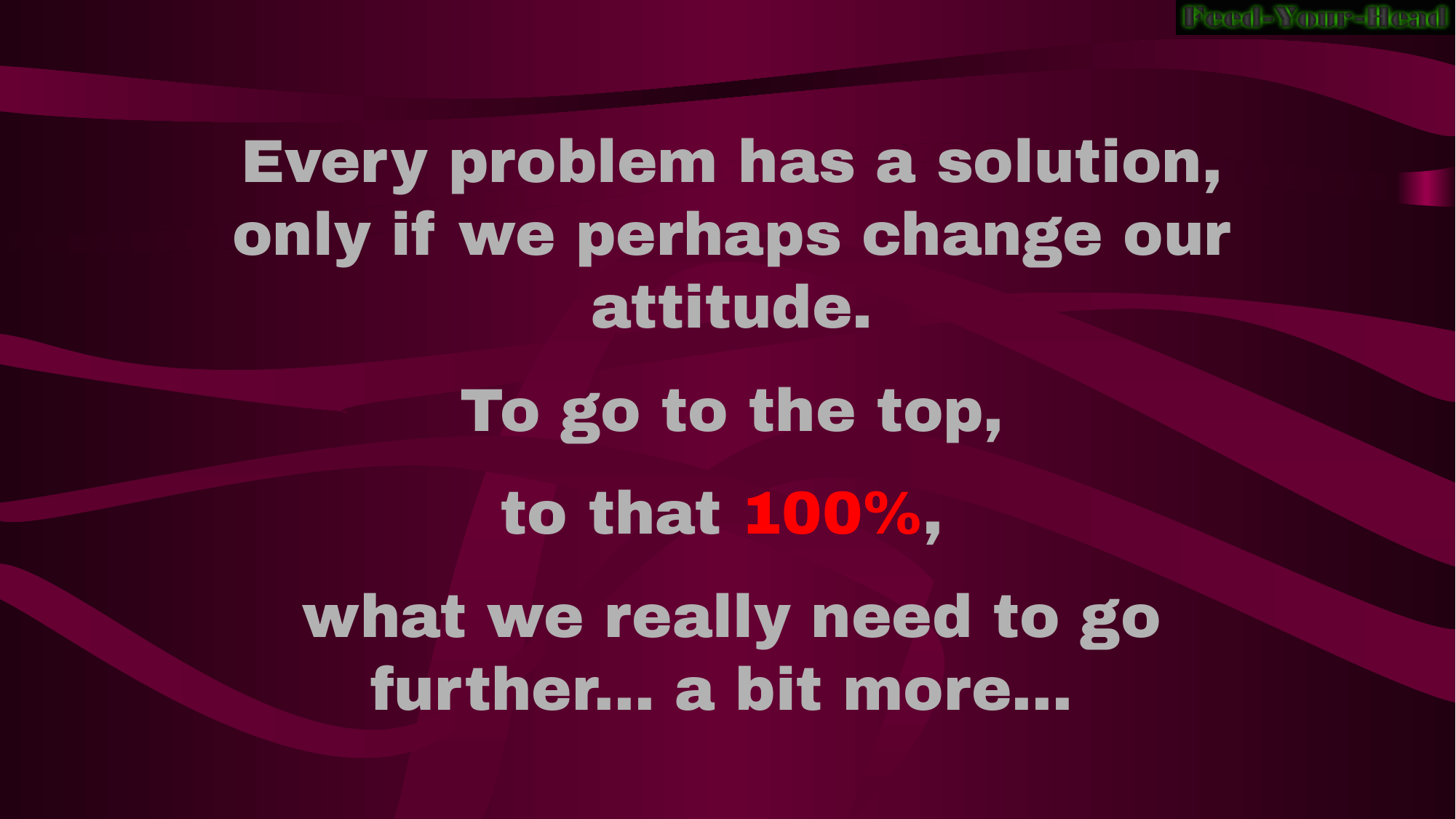

Every problem has a solution, only if we perhaps change our attitude.
To go to the top,
to that 100%,
what we really need to go further... a bit more...